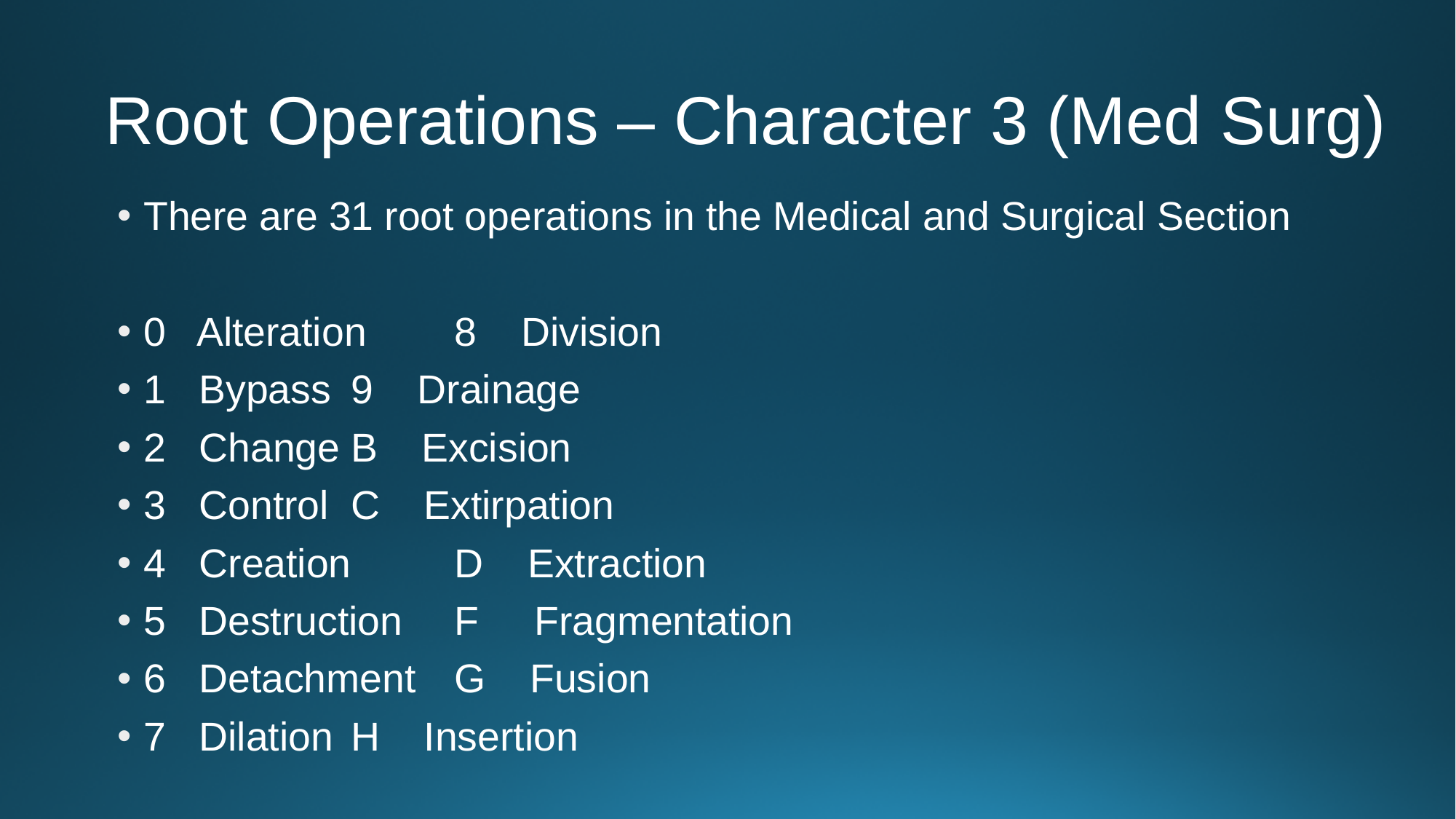

# Root Operations – Character 3 (Med Surg)
There are 31 root operations in the Medical and Surgical Section

0   Alteration					8    Division
1   Bypass						9    Drainage
2   Change						B    Excision
3   Control						C    Extirpation
4   Creation					D    Extraction
5   Destruction					F     Fragmentation
6   Detachment					G    Fusion
7   Dilation						H    Insertion